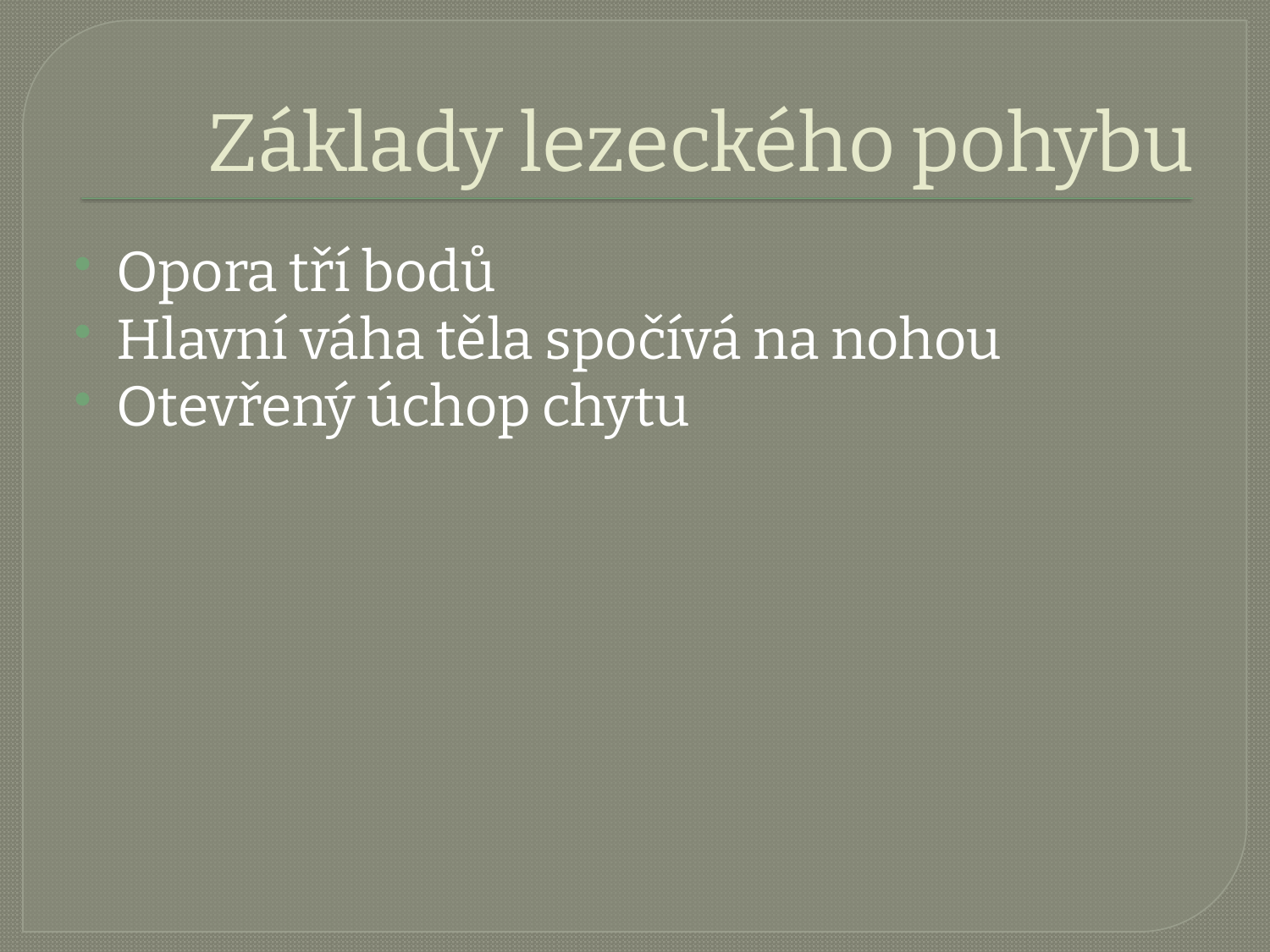

# Základy lezeckého pohybu
Opora tří bodů
Hlavní váha těla spočívá na nohou
Otevřený úchop chytu